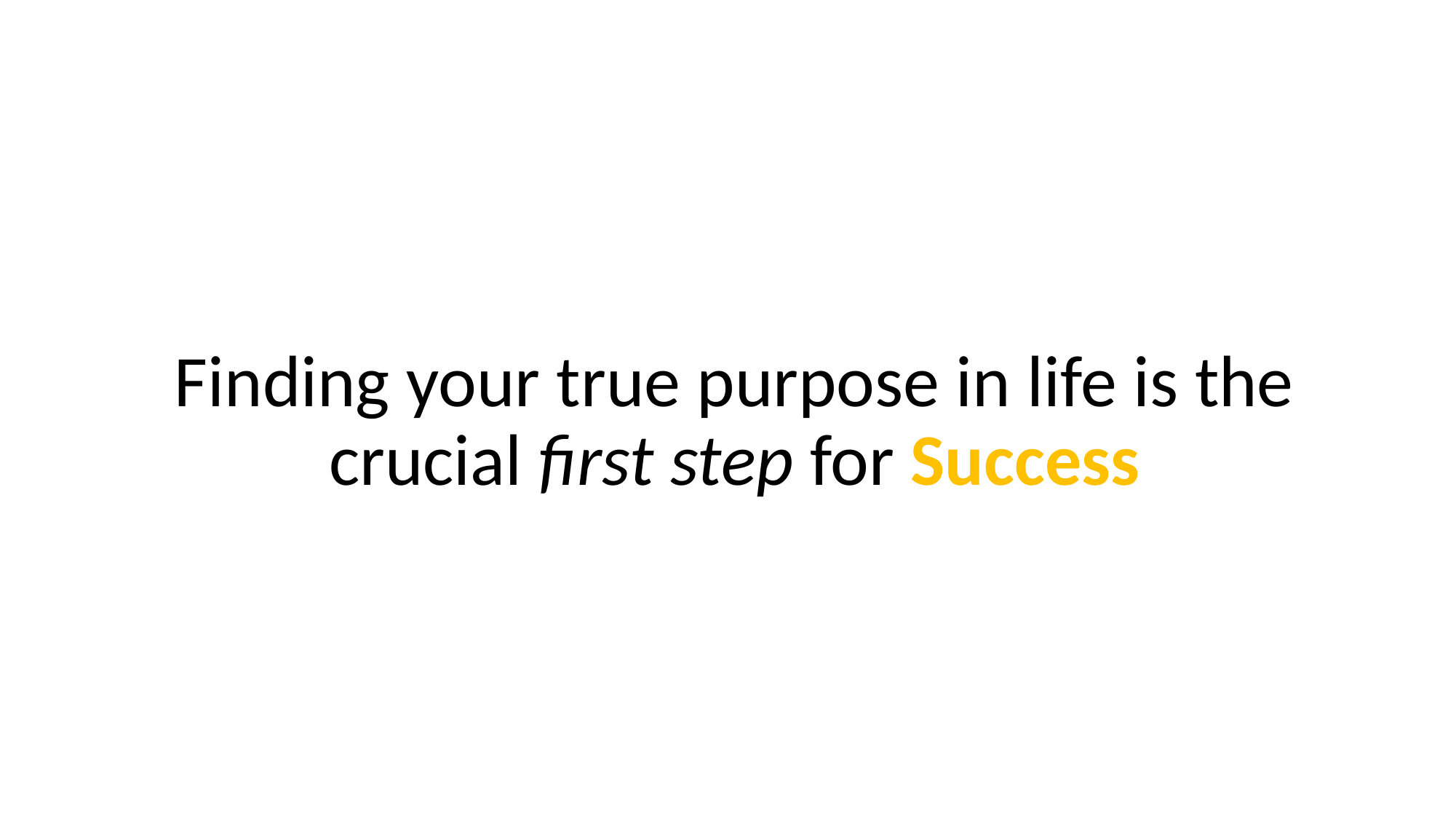

Finding your true purpose in life is the crucial first step for Success